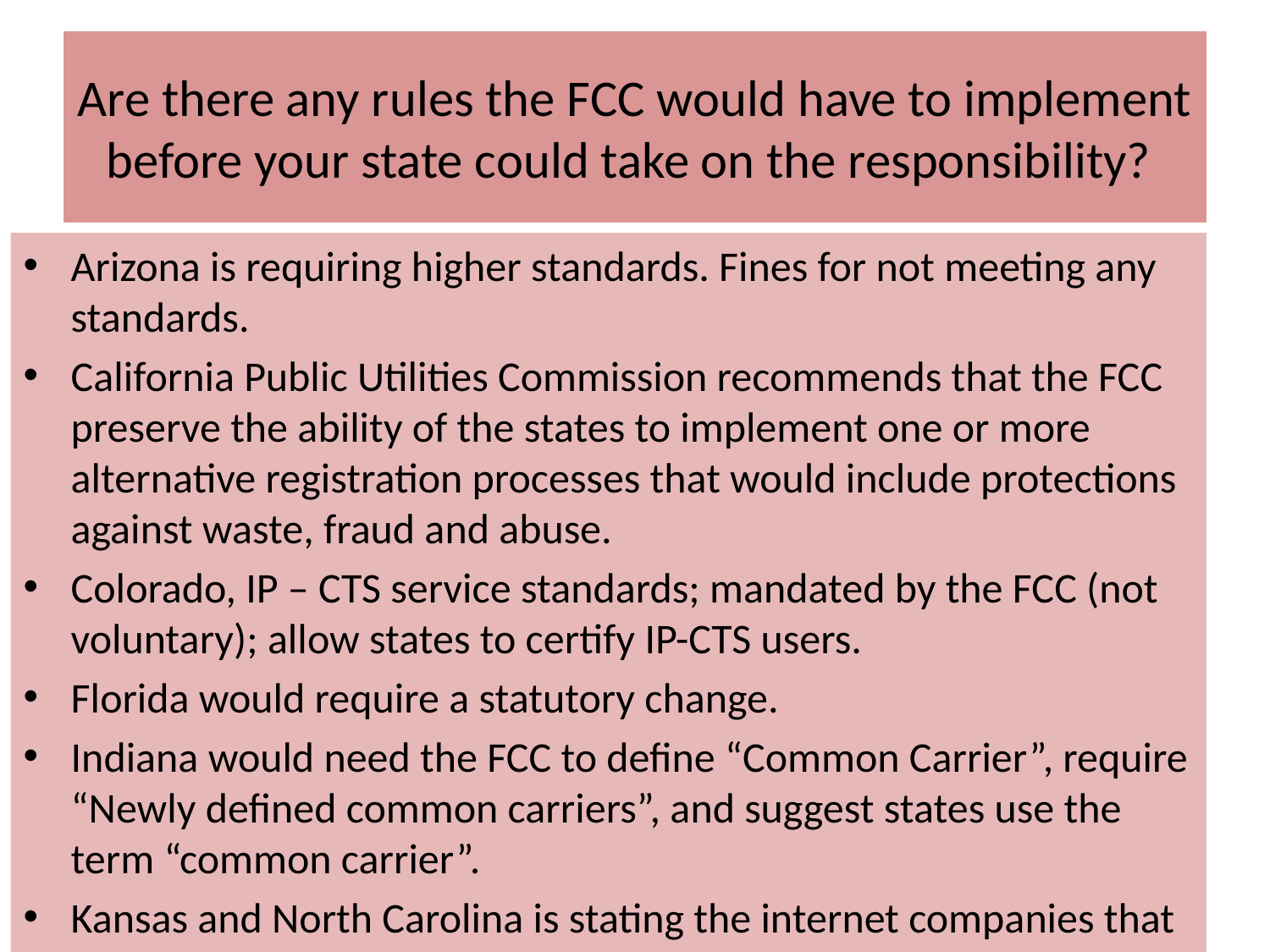

# Are there any rules the FCC would have to implement before your state could take on the responsibility?
Arizona is requiring higher standards. Fines for not meeting any standards.
California Public Utilities Commission recommends that the FCC preserve the ability of the states to implement one or more alternative registration processes that would include protections against waste, fraud and abuse.
Colorado, IP – CTS service standards; mandated by the FCC (not voluntary); allow states to certify IP-CTS users.
Florida would require a statutory change.
Indiana would need the FCC to define “Common Carrier”, require “Newly defined common carriers”, and suggest states use the term “common carrier”.
Kansas and North Carolina is stating the internet companies that provide service will need to be on board.